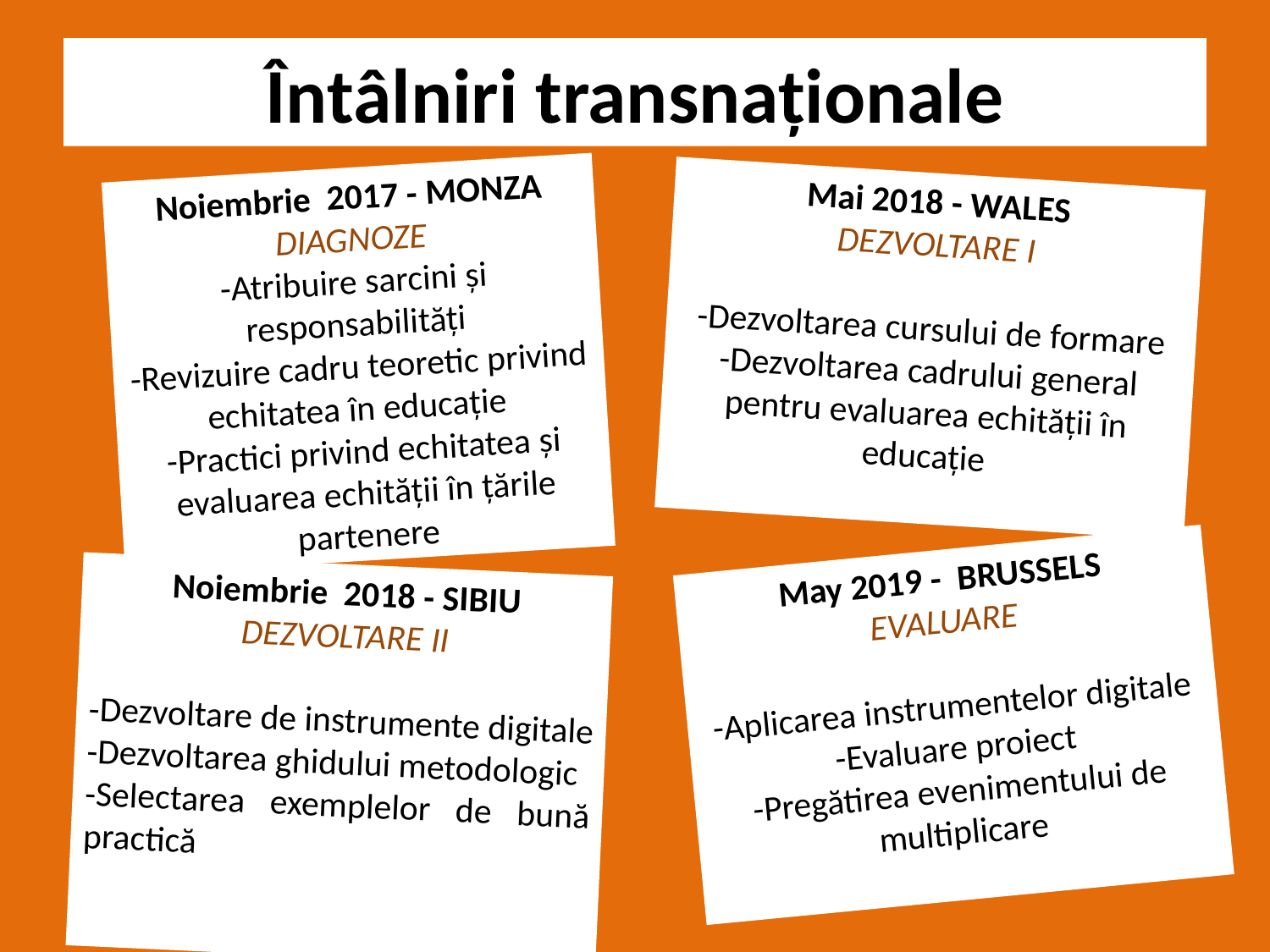

# Întâlniri transnaționale
Noiembrie  2017 - MONZA
DIAGNOZE
-Atribuire sarcini și responsabilități
-Revizuire cadru teoretic privind echitatea în educație
-Practici privind echitatea și evaluarea echității în țările partenere
Mai 2018 - WALES
DEZVOLTARE I

-Dezvoltarea cursului de formare
-Dezvoltarea cadrului general pentru evaluarea echității în educație

May 2019 -  BRUSSELS
EVALUARE

-Aplicarea instrumentelor digitale
-Evaluare proiect
-Pregătirea evenimentului de multiplicare

Noiembrie  2018 - SIBIU
DEZVOLTARE II

-Dezvoltare de instrumente digitale
-Dezvoltarea ghidului metodologic
-Selectarea exemplelor de bună practică